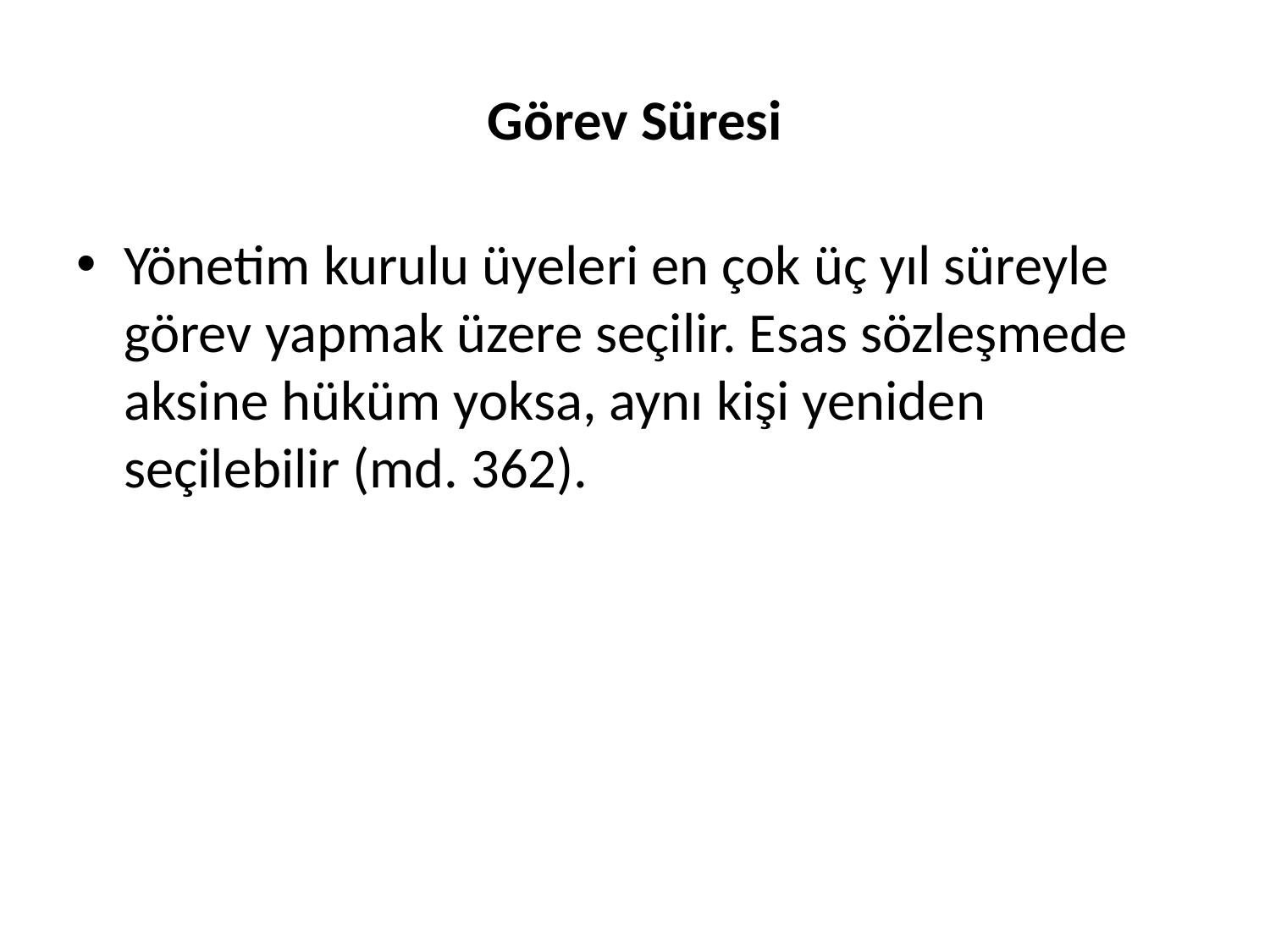

# Görev Süresi
Yönetim kurulu üyeleri en çok üç yıl süreyle görev yapmak üzere seçilir. Esas sözleşmede aksine hüküm yoksa, aynı kişi yeniden seçilebilir (md. 362).